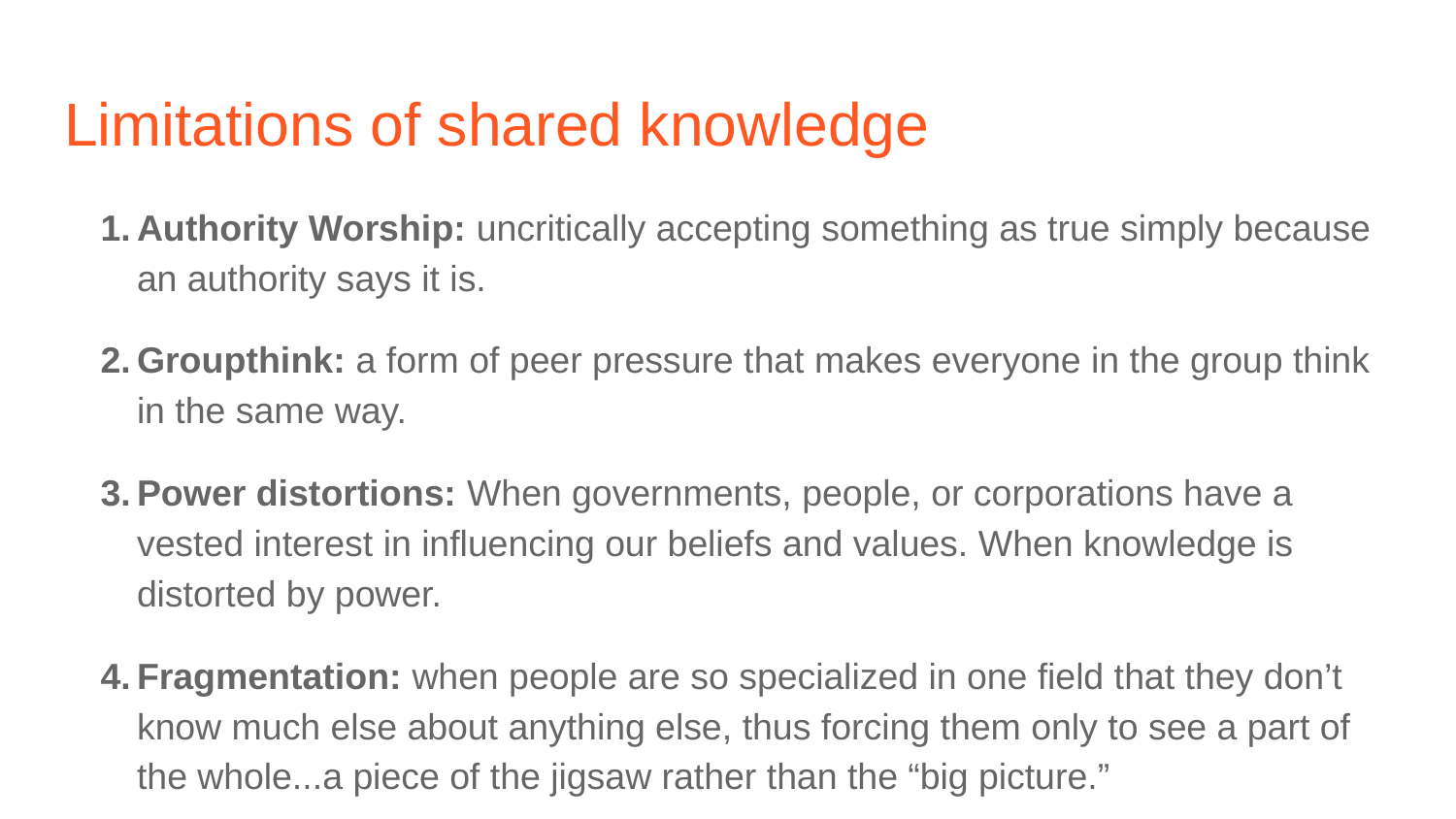

# Limitations of shared knowledge
Authority Worship: uncritically accepting something as true simply because an authority says it is.
Groupthink: a form of peer pressure that makes everyone in the group think in the same way.
Power distortions: When governments, people, or corporations have a vested interest in influencing our beliefs and values. When knowledge is distorted by power.
Fragmentation: when people are so specialized in one field that they don’t know much else about anything else, thus forcing them only to see a part of the whole...a piece of the jigsaw rather than the “big picture.”